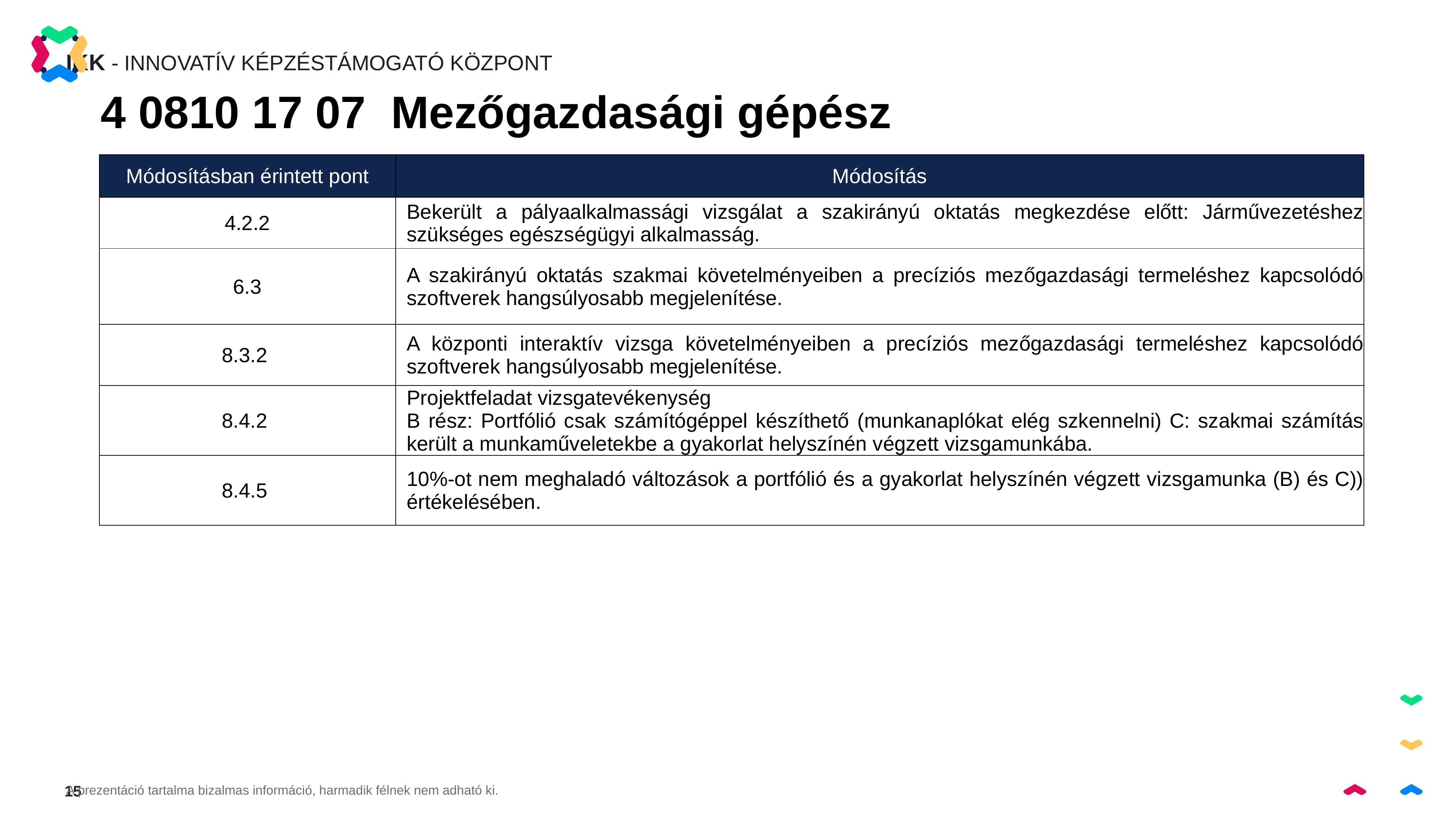

4 0810 17 07  Mezőgazdasági gépész
| Módosításban érintett pont | Módosítás |
| --- | --- |
| 4.2.2 | Bekerült a pályaalkalmassági vizsgálat a szakirányú oktatás megkezdése előtt: Járművezetéshez szükséges egészségügyi alkalmasság. |
| 6.3 | A szakirányú oktatás szakmai követelményeiben a precíziós mezőgazdasági termeléshez kapcsolódó szoftverek hangsúlyosabb megjelenítése. |
| 8.3.2 | A központi interaktív vizsga követelményeiben a precíziós mezőgazdasági termeléshez kapcsolódó szoftverek hangsúlyosabb megjelenítése. |
| 8.4.2 | Projektfeladat vizsgatevékenység B rész: Portfólió csak számítógéppel készíthető (munkanaplókat elég szkennelni) C: szakmai számítás került a munkaműveletekbe a gyakorlat helyszínén végzett vizsgamunkába. |
| 8.4.5 | 10%-ot nem meghaladó változások a portfólió és a gyakorlat helyszínén végzett vizsgamunka (B) és C)) értékelésében. |